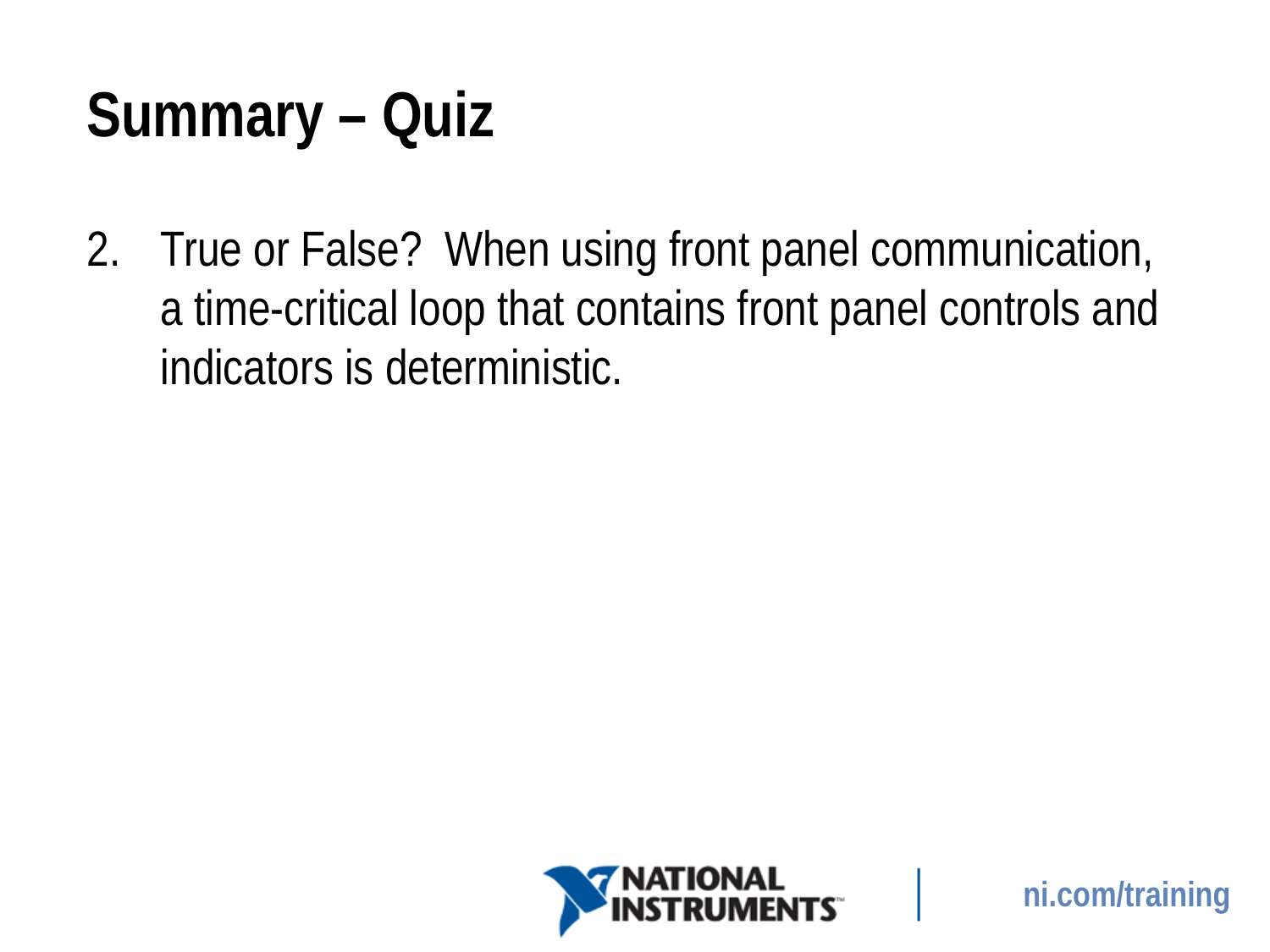

# Summary – Quiz
True or False?  When using front panel communication, a time-critical loop that contains front panel controls and indicators is deterministic.